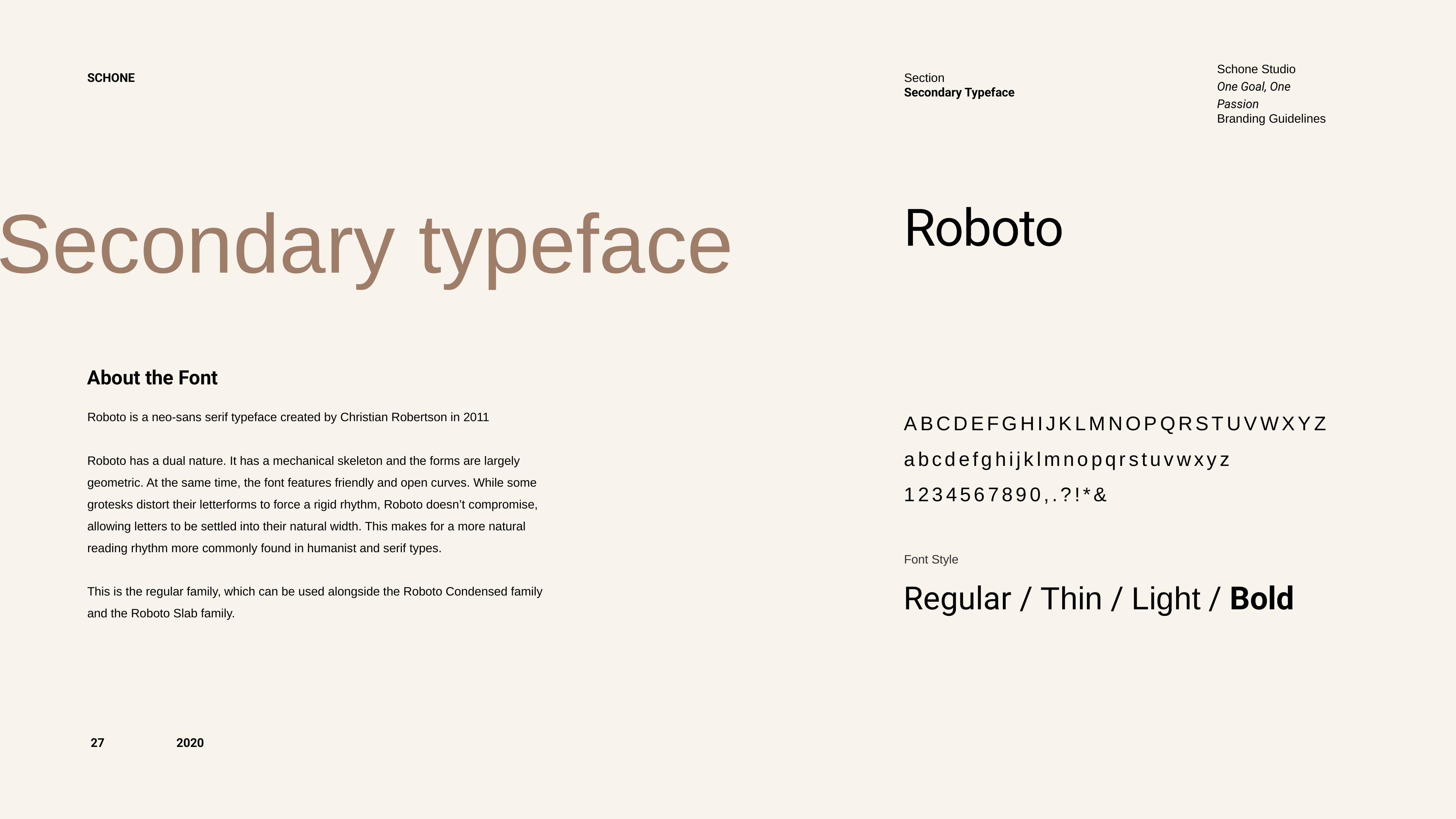

SCHONE
Section
Secondary Typeface
Schone Studio
One Goal, One Passion
Branding Guidelines
Secondary typeface
Roboto
About the Font
abcdefghijklmnopqrstuvwxyz
abcdefghijklmnopqrstuvwxyz
1234567890,.?!*&
Roboto is a neo-sans serif typeface created by Christian Robertson in 2011

Roboto has a dual nature. It has a mechanical skeleton and the forms are largely geometric. At the same time, the font features friendly and open curves. While some grotesks distort their letterforms to force a rigid rhythm, Roboto doesn’t compromise, allowing letters to be settled into their natural width. This makes for a more natural reading rhythm more commonly found in humanist and serif types.

This is the regular family, which can be used alongside the Roboto Condensed family and the Roboto Slab family.
Font Style
Regular / Thin / Light / Bold
27
2020